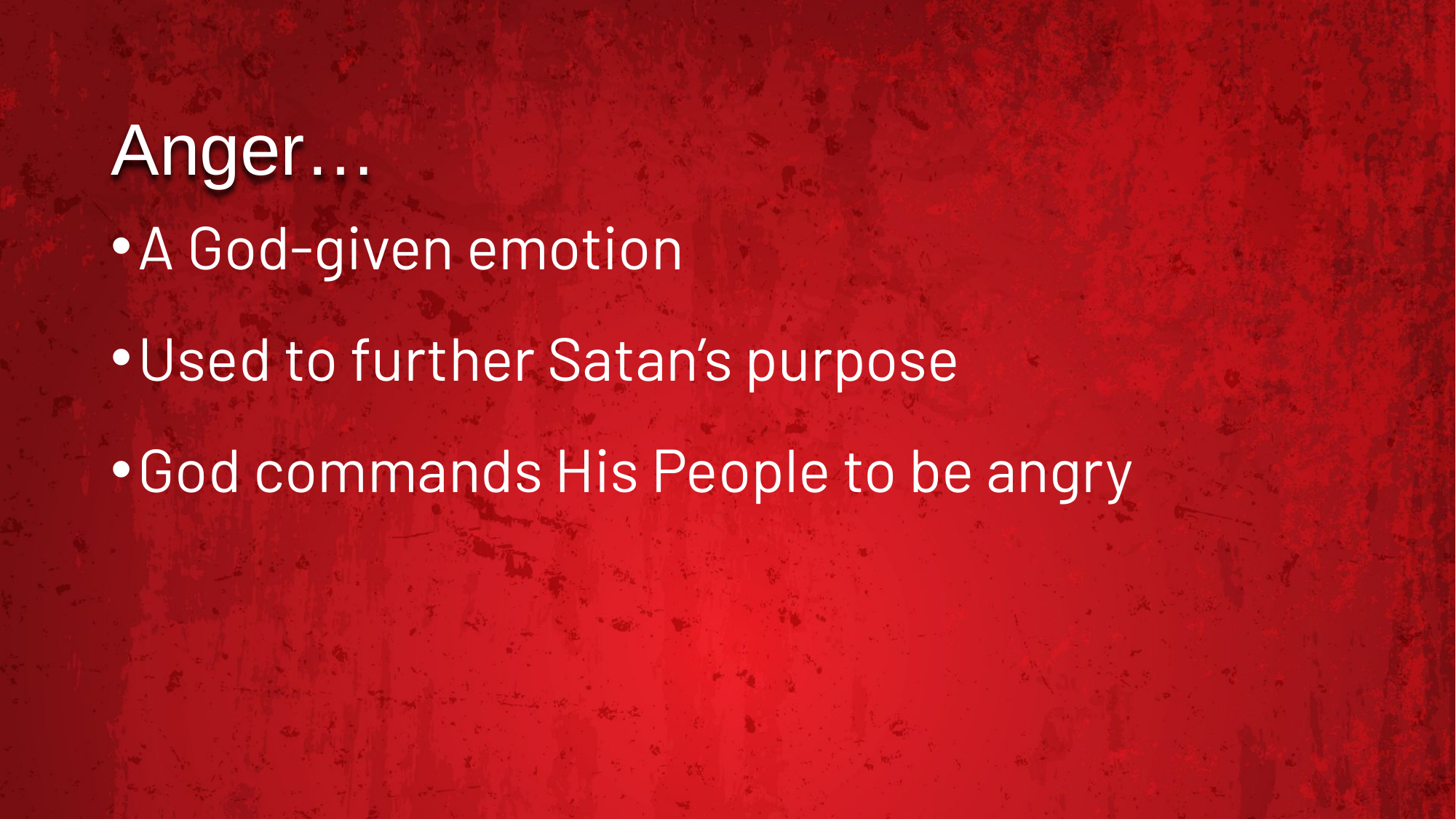

# Anger…
A God-given emotion
Used to further Satan’s purpose
God commands His People to be angry